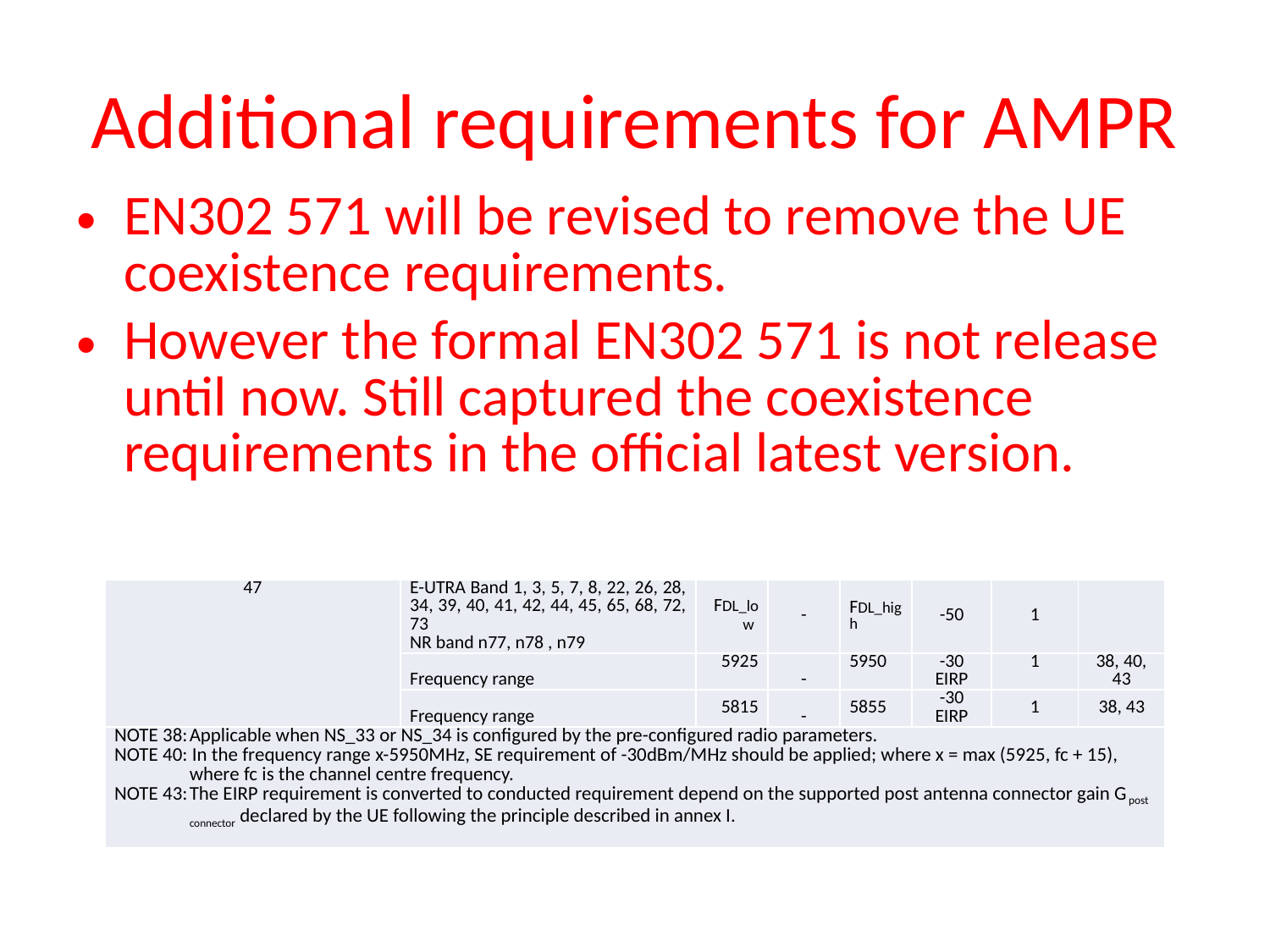

# Additional requirements for AMPR
EN302 571 will be revised to remove the UE coexistence requirements.
However the formal EN302 571 is not release until now. Still captured the coexistence requirements in the official latest version.
| 47 | E-UTRA Band 1, 3, 5, 7, 8, 22, 26, 28, 34, 39, 40, 41, 42, 44, 45, 65, 68, 72, 73 NR band n77, n78 , n79 | FDL\_low | - | FDL\_high | -50 | 1 |  |
| --- | --- | --- | --- | --- | --- | --- | --- |
|  | Frequency range | 5925 | - | 5950 | -30 EIRP | 1 | 38, 40, 43 |
|  | Frequency range | 5815 | - | 5855 | -30 EIRP | 1 | 38, 43 |
| NOTE 38: Applicable when NS\_33 or NS\_34 is configured by the pre-configured radio parameters. NOTE 40: In the frequency range x-5950MHz, SE requirement of -30dBm/MHz should be applied; where x = max (5925, fc + 15), where fc is the channel centre frequency. NOTE 43: The EIRP requirement is converted to conducted requirement depend on the supported post antenna connector gain Gpost connector declared by the UE following the principle described in annex I. |  |  |  |  |  |  |  |